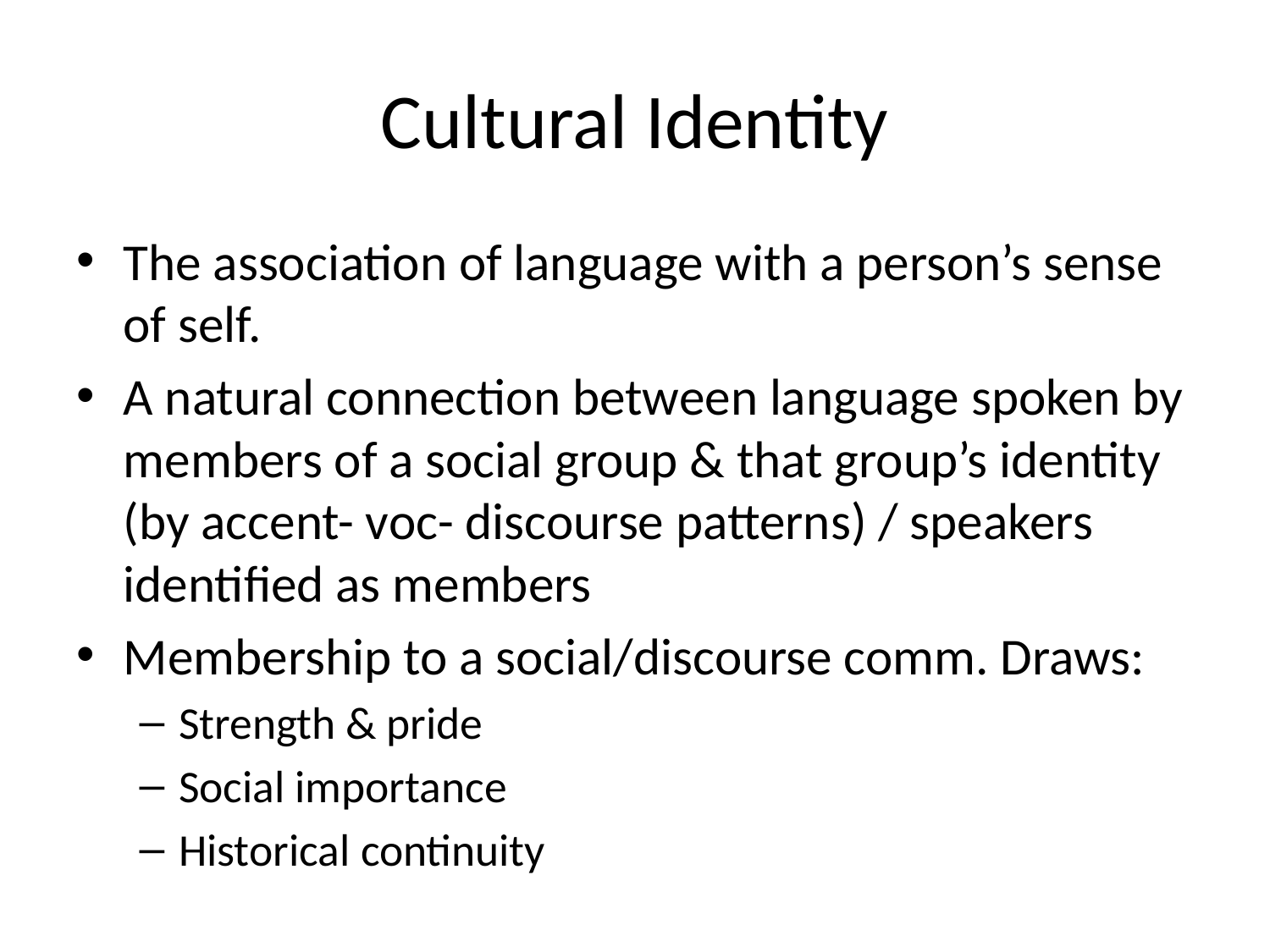

# Cultural Identity
The association of language with a person’s sense of self.
A natural connection between language spoken by members of a social group & that group’s identity (by accent- voc- discourse patterns) / speakers identified as members
Membership to a social/discourse comm. Draws:
Strength & pride
Social importance
Historical continuity